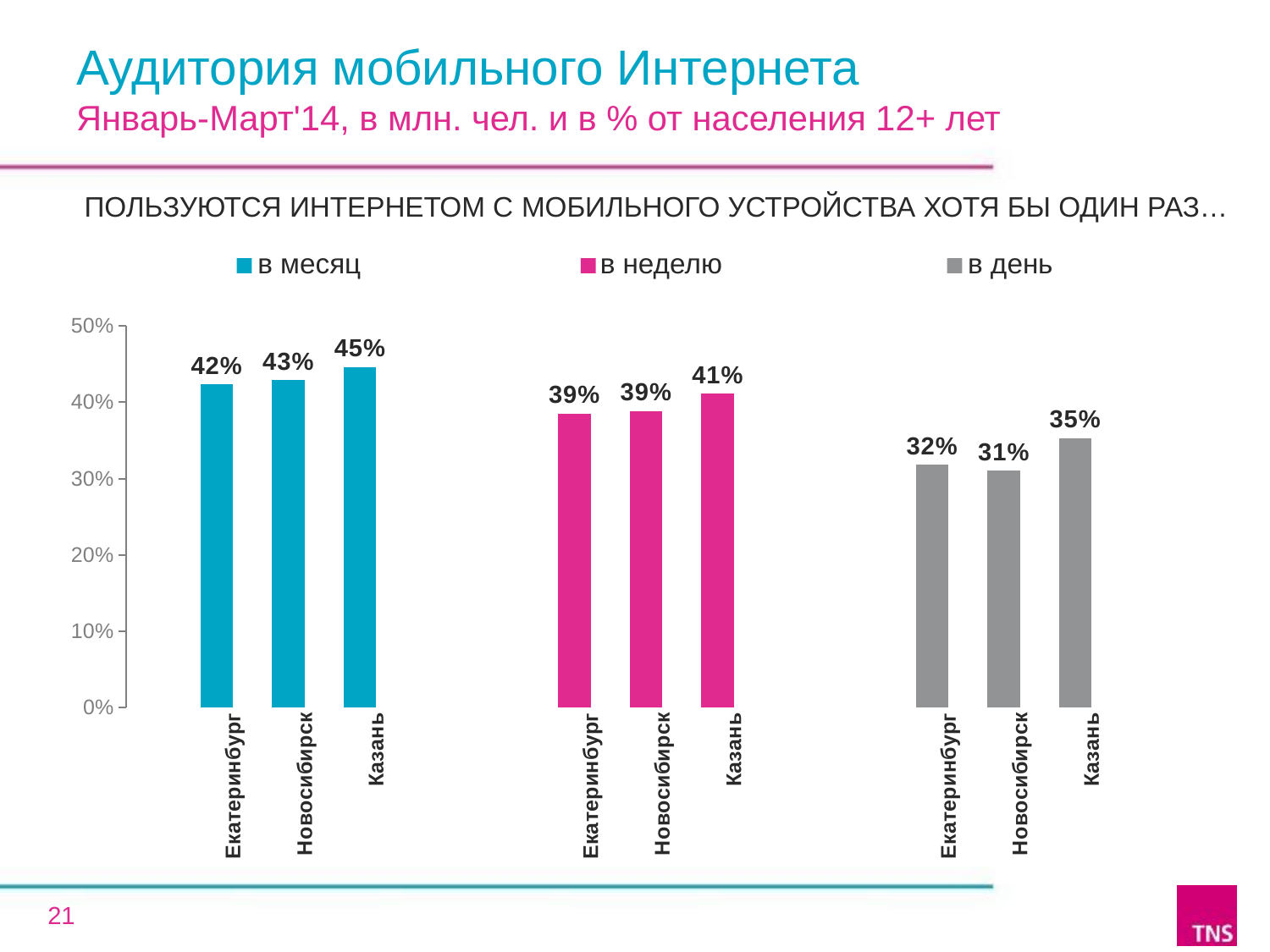

Аудитория мобильного Интернета
Январь-Март'14, в млн. чел. и в % от населения 12+ лет
ПОЛЬЗУЮТСЯ ИНТЕРНЕТОМ С МОБИЛЬНОГО УСТРОЙСТВА ХОТЯ БЫ ОДИН РАЗ…
в месяц
в неделю
в день

### Chart

| Category | % | 000 |
|---|---|---|
|  | None | None |
| Екатеринбург | 42.3 | 0.5189 |
| Новосибирск | 42.9 | 0.578 |
| Казань | 44.6 | 0.4594 |
|  | None | None |
|  | None | None |
| Екатеринбург | 38.5 | 0.4724 |
| Новосибирск | 38.8 | 0.5225 |
| Казань | 41.1 | 0.4235 |
|  | None | None |
|  | None | None |
| Екатеринбург | 31.8 | 0.3907 |
| Новосибирск | 31.0 | 0.4177 |
| Казань | 35.3 | 0.36319999999999997 |
21